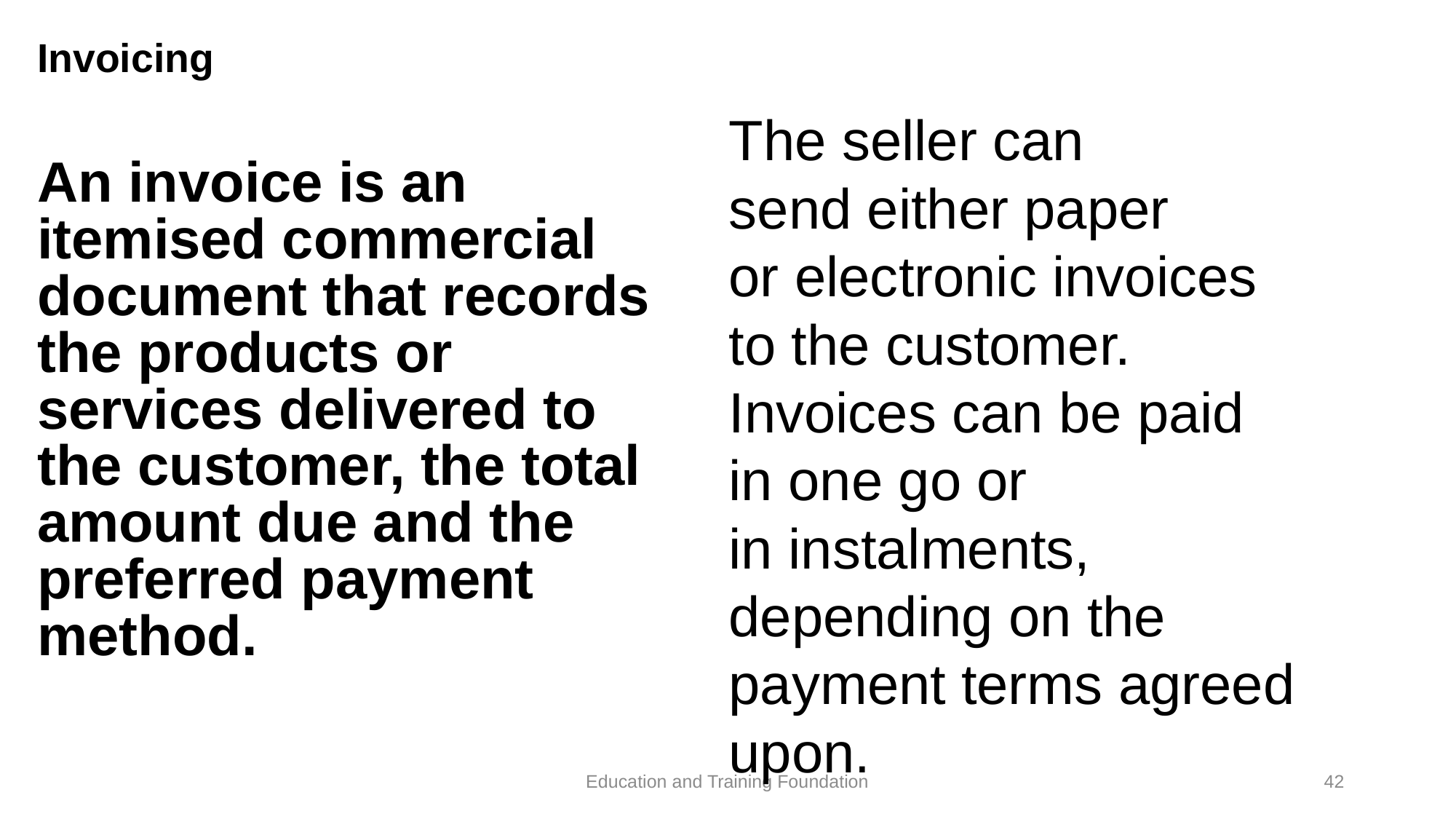

# Invoicing
The seller can send either paper or electronic invoices to the customer. Invoices can be paid in one go or in instalments, depending on the payment terms agreed upon.

An invoice is an itemised commercial document that records the products or services delivered to the customer, the total amount due and the preferred payment method.

Education and Training Foundation
42